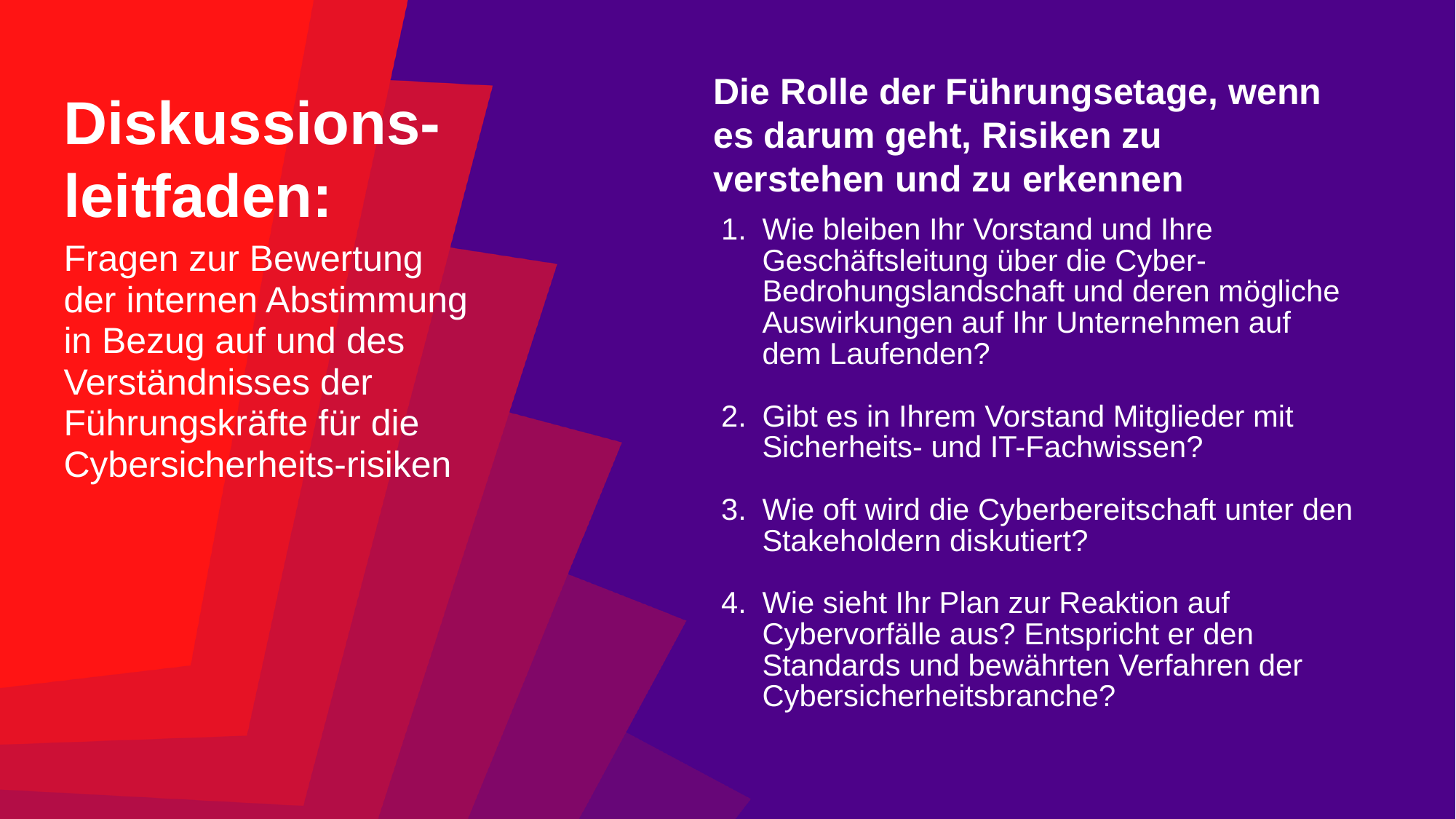

Die Rolle der Führungsetage, wenn es darum geht, Risiken zu verstehen und zu erkennen
Diskussions-
leitfaden:

Wie bleiben Ihr Vorstand und Ihre Geschäftsleitung über die Cyber-Bedrohungslandschaft und deren mögliche Auswirkungen auf Ihr Unternehmen auf dem Laufenden?

Gibt es in Ihrem Vorstand Mitglieder mit
Sicherheits- und IT-Fachwissen?

Wie oft wird die Cyberbereitschaft unter den Stakeholdern diskutiert?

Wie sieht Ihr Plan zur Reaktion auf Cybervorfälle aus? Entspricht er den Standards und bewährten Verfahren der Cybersicherheitsbranche?

Fragen zur Bewertung der internen Abstimmung in Bezug auf und des Verständnisses der Führungskräfte für die  Cybersicherheits-risiken